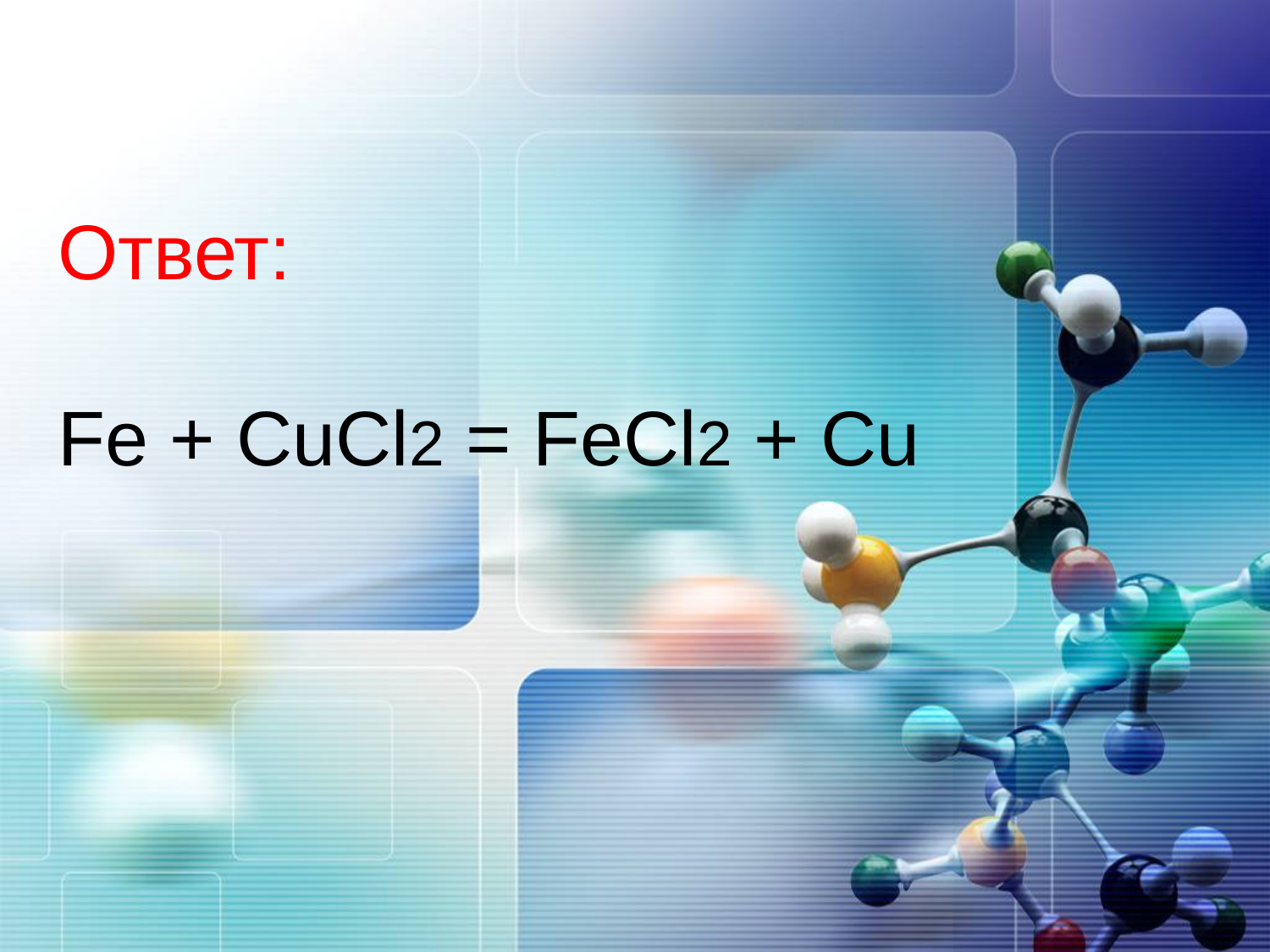

# Ответ: Fe + CuCl2 = FeCl2 + Cu